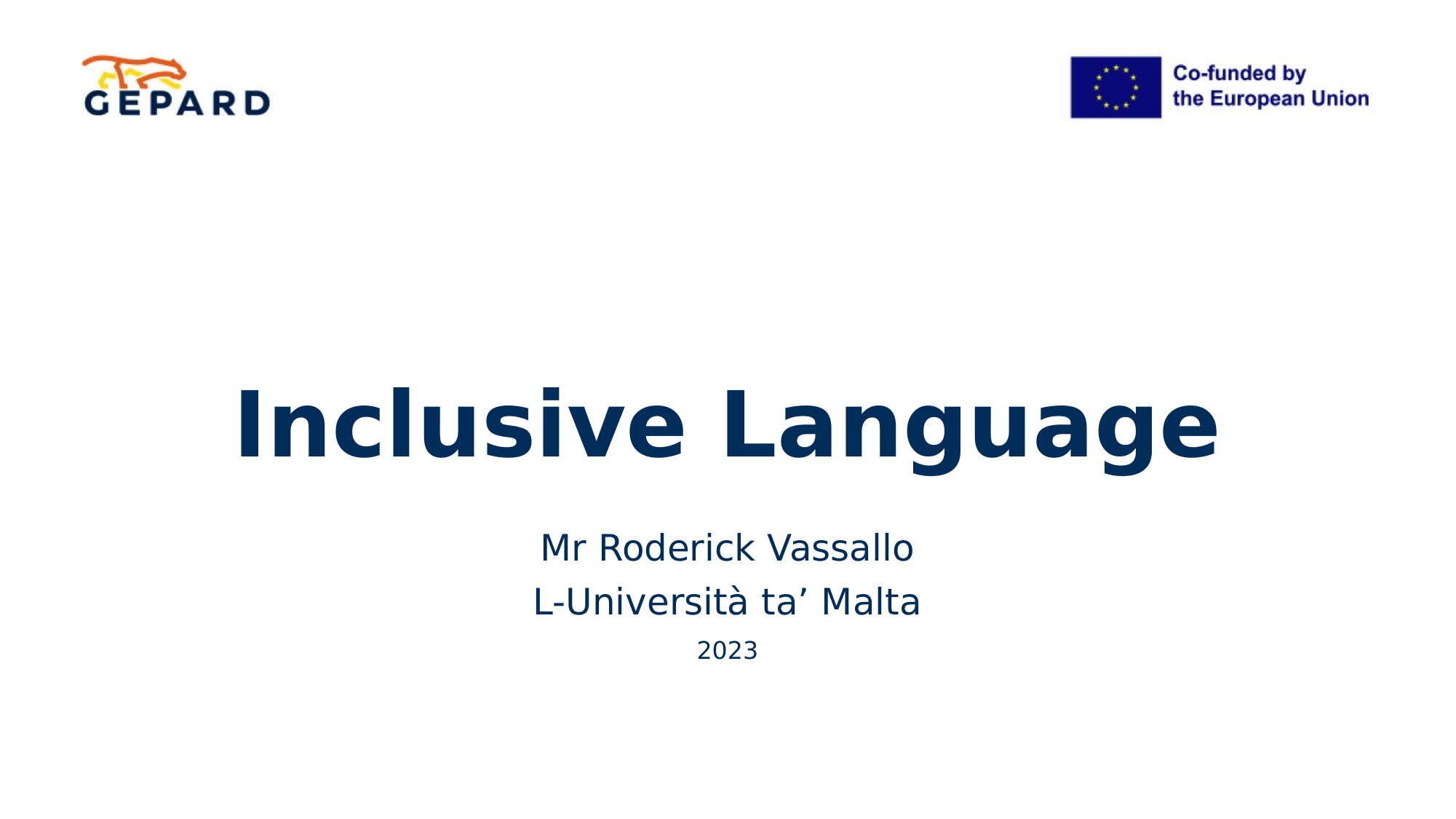

# Inclusive Language
Mr Roderick Vassallo
L-Università ta’ Malta
2023